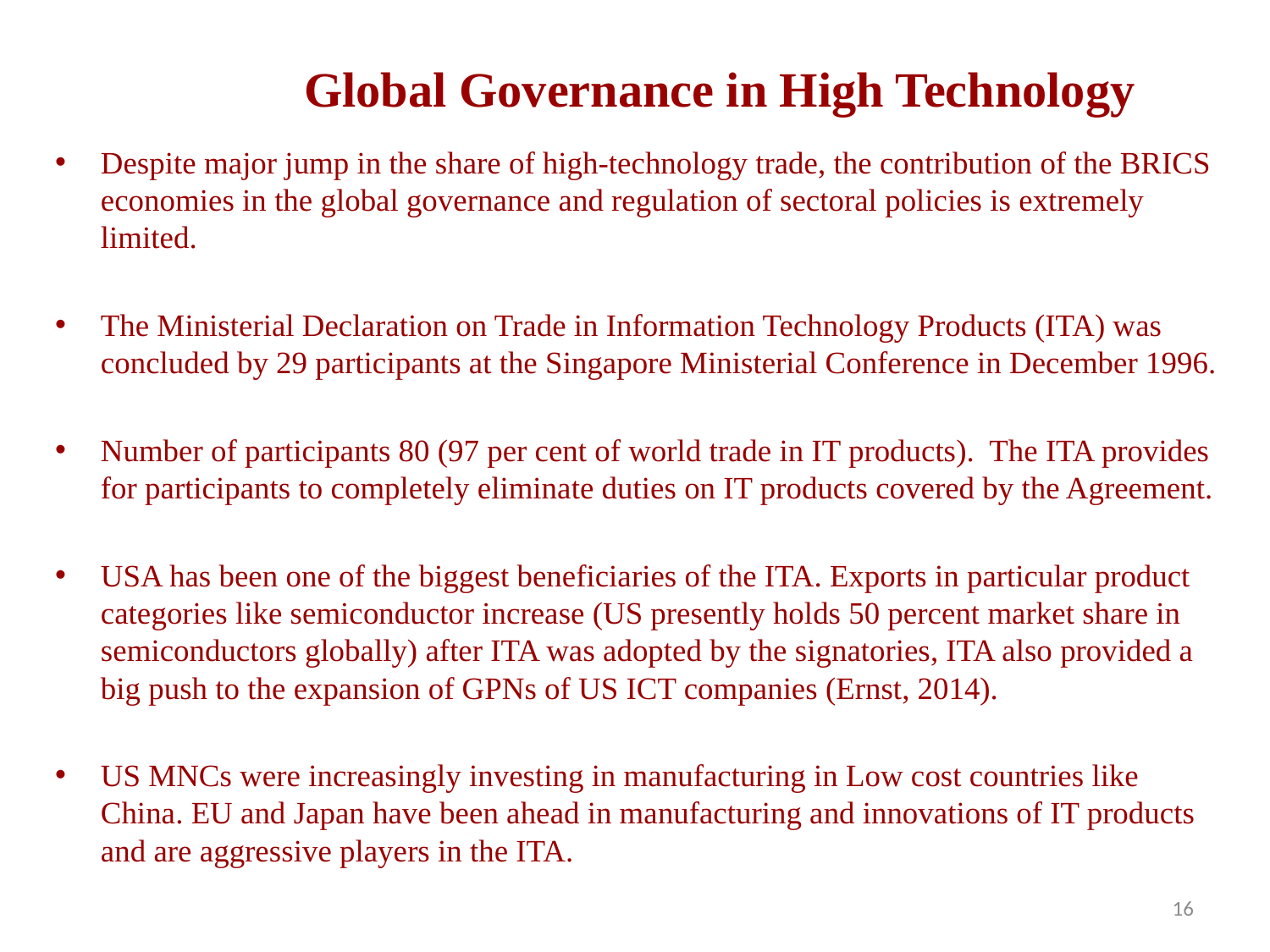

# Global Governance in High Technology
Despite major jump in the share of high-technology trade, the contribution of the BRICS economies in the global governance and regulation of sectoral policies is extremely limited.

The Ministerial Declaration on Trade in Information Technology Products (ITA) was concluded by 29 participants at the Singapore Ministerial Conference in December 1996.

Number of participants 80 (97 per cent of world trade in IT products).  The ITA provides for participants to completely eliminate duties on IT products covered by the Agreement.

USA has been one of the biggest beneficiaries of the ITA. Exports in particular product categories like semiconductor increase (US presently holds 50 percent market share in semiconductors globally) after ITA was adopted by the signatories, ITA also provided a big push to the expansion of GPNs of US ICT companies (Ernst, 2014).

US MNCs were increasingly investing in manufacturing in Low cost countries like China. EU and Japan have been ahead in manufacturing and innovations of IT products and are aggressive players in the ITA.

16